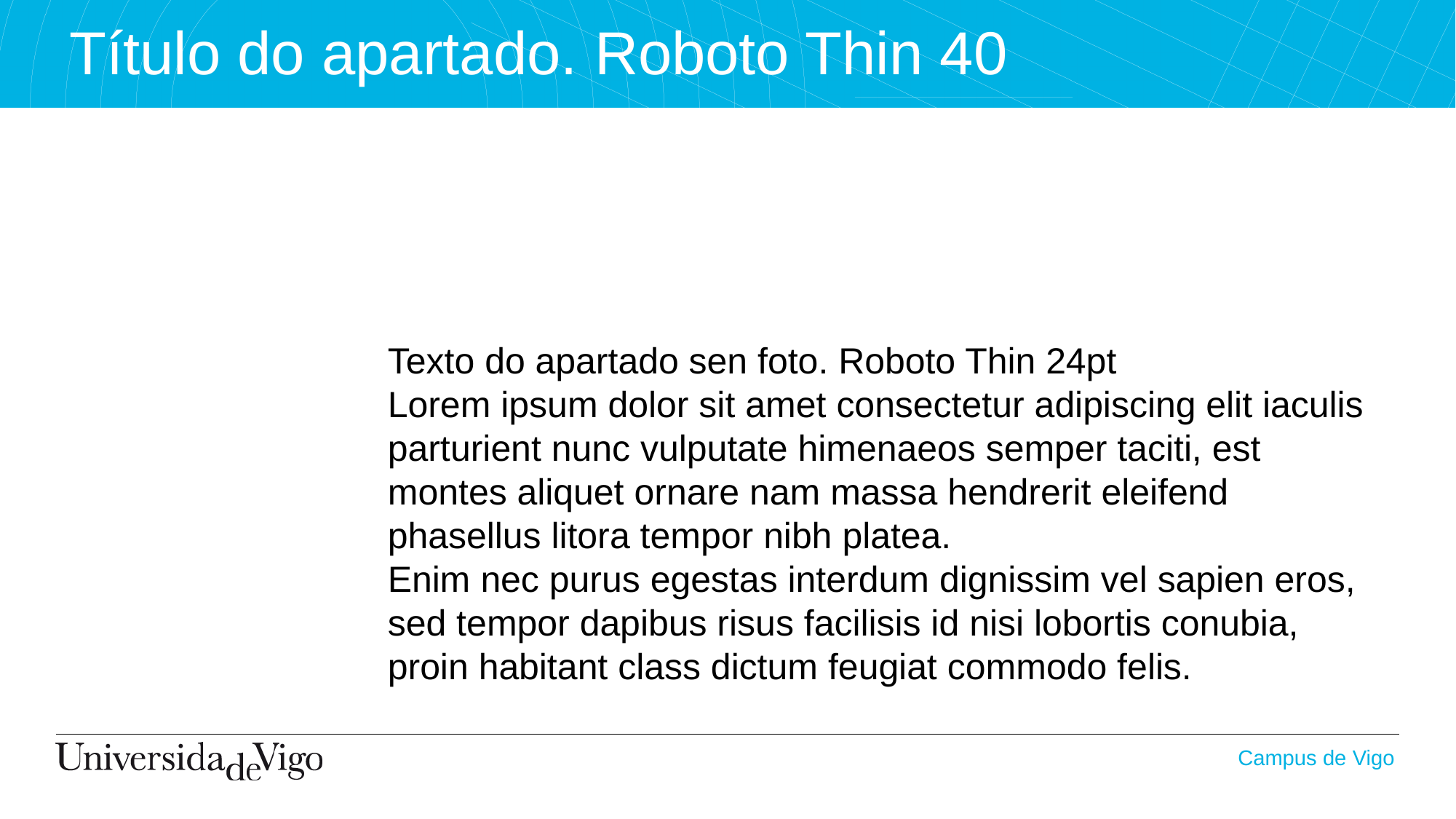

Título do apartado. Roboto Thin 40
Texto do apartado sen foto. Roboto Thin 24pt
Lorem ipsum dolor sit amet consectetur adipiscing elit iaculis parturient nunc vulputate himenaeos semper taciti, est montes aliquet ornare nam massa hendrerit eleifend phasellus litora tempor nibh platea.
Enim nec purus egestas interdum dignissim vel sapien eros, sed tempor dapibus risus facilisis id nisi lobortis conubia, proin habitant class dictum feugiat commodo felis.